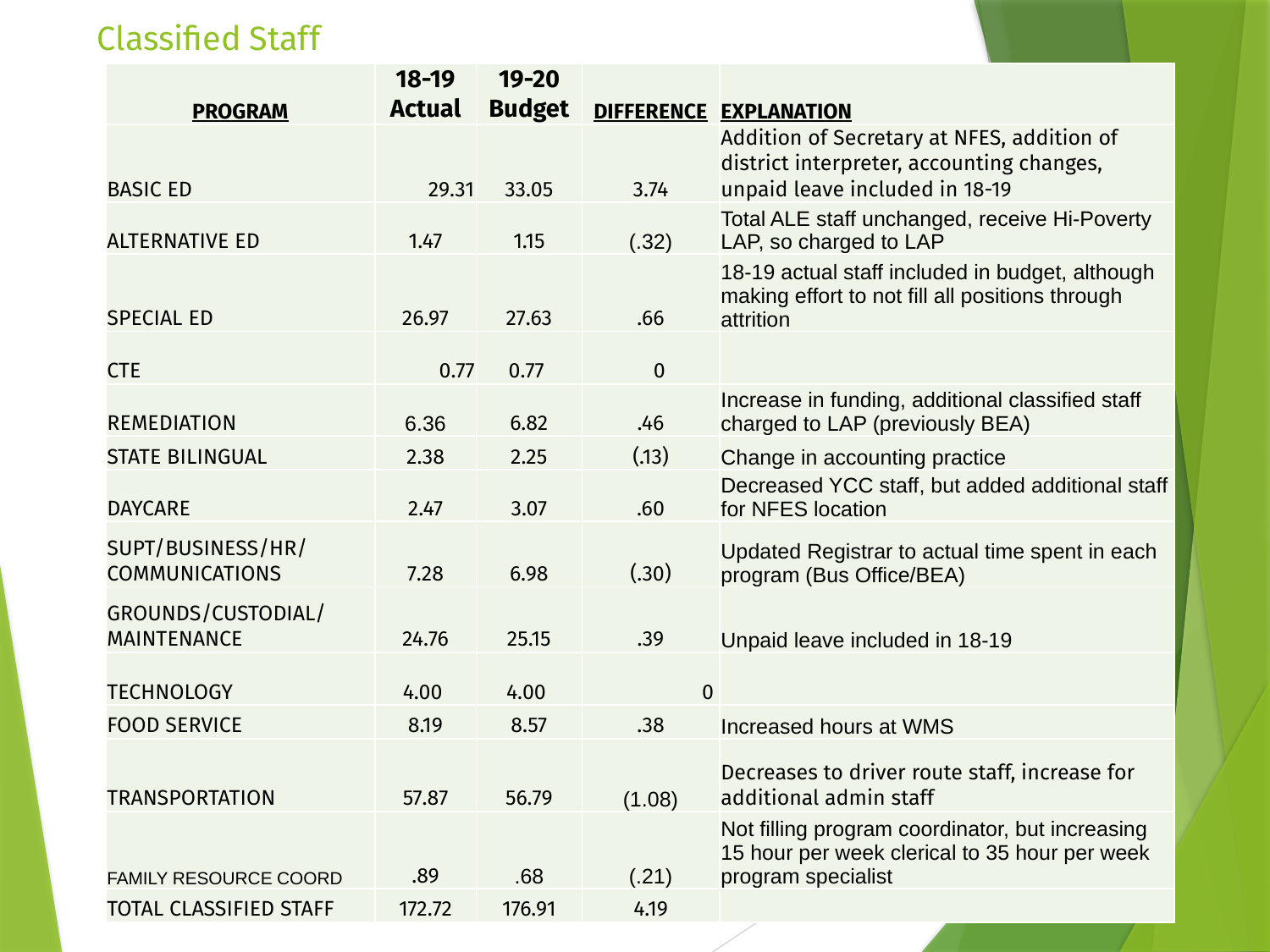

# Classified Staff
| PROGRAM | 18-19 Actual | 19-20 Budget | DIFFERENCE | EXPLANATION |
| --- | --- | --- | --- | --- |
| BASIC ED | 29.31 | 33.05 | 3.74 | Addition of Secretary at NFES, addition of district interpreter, accounting changes, unpaid leave included in 18-19 |
| ALTERNATIVE ED | 1.47 | 1.15 | (.32) | Total ALE staff unchanged, receive Hi-Poverty LAP, so charged to LAP |
| SPECIAL ED | 26.97 | 27.63 | .66 | 18-19 actual staff included in budget, although making effort to not fill all positions through attrition |
| CTE | 0.77 | 0.77 | 0 |  |
| REMEDIATION | 6.36 | 6.82 | .46 | Increase in funding, additional classified staff charged to LAP (previously BEA) |
| STATE BILINGUAL | 2.38 | 2.25 | (.13) | Change in accounting practice |
| DAYCARE | 2.47 | 3.07 | .60 | Decreased YCC staff, but added additional staff for NFES location |
| SUPT/BUSINESS/HR/COMMUNICATIONS | 7.28 | 6.98 | (.30) | Updated Registrar to actual time spent in each program (Bus Office/BEA) |
| GROUNDS/CUSTODIAL/MAINTENANCE | 24.76 | 25.15 | .39 | Unpaid leave included in 18-19 |
| TECHNOLOGY | 4.00 | 4.00 | 0 |  |
| FOOD SERVICE | 8.19 | 8.57 | .38 | Increased hours at WMS |
| TRANSPORTATION | 57.87 | 56.79 | (1.08) | Decreases to driver route staff, increase for additional admin staff |
| FAMILY RESOURCE COORD | .89 | .68 | (.21) | Not filling program coordinator, but increasing 15 hour per week clerical to 35 hour per week program specialist |
| TOTAL CLASSIFIED STAFF | 172.72 | 176.91 | 4.19 |  |